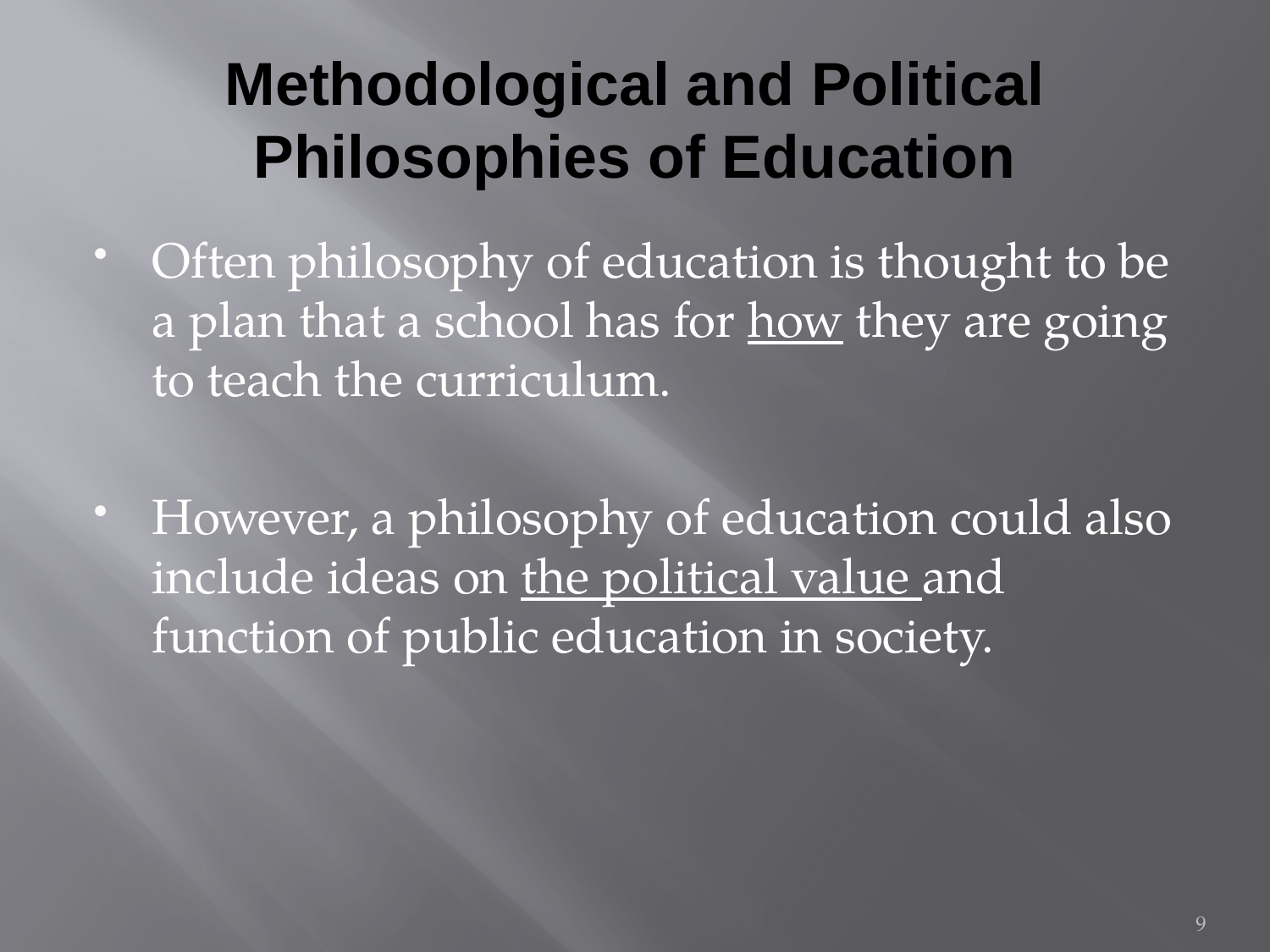

# Methodological and Political Philosophies of Education
Often philosophy of education is thought to be a plan that a school has for how they are going to teach the curriculum.

However, a philosophy of education could also include ideas on the political value and function of public education in society.
9